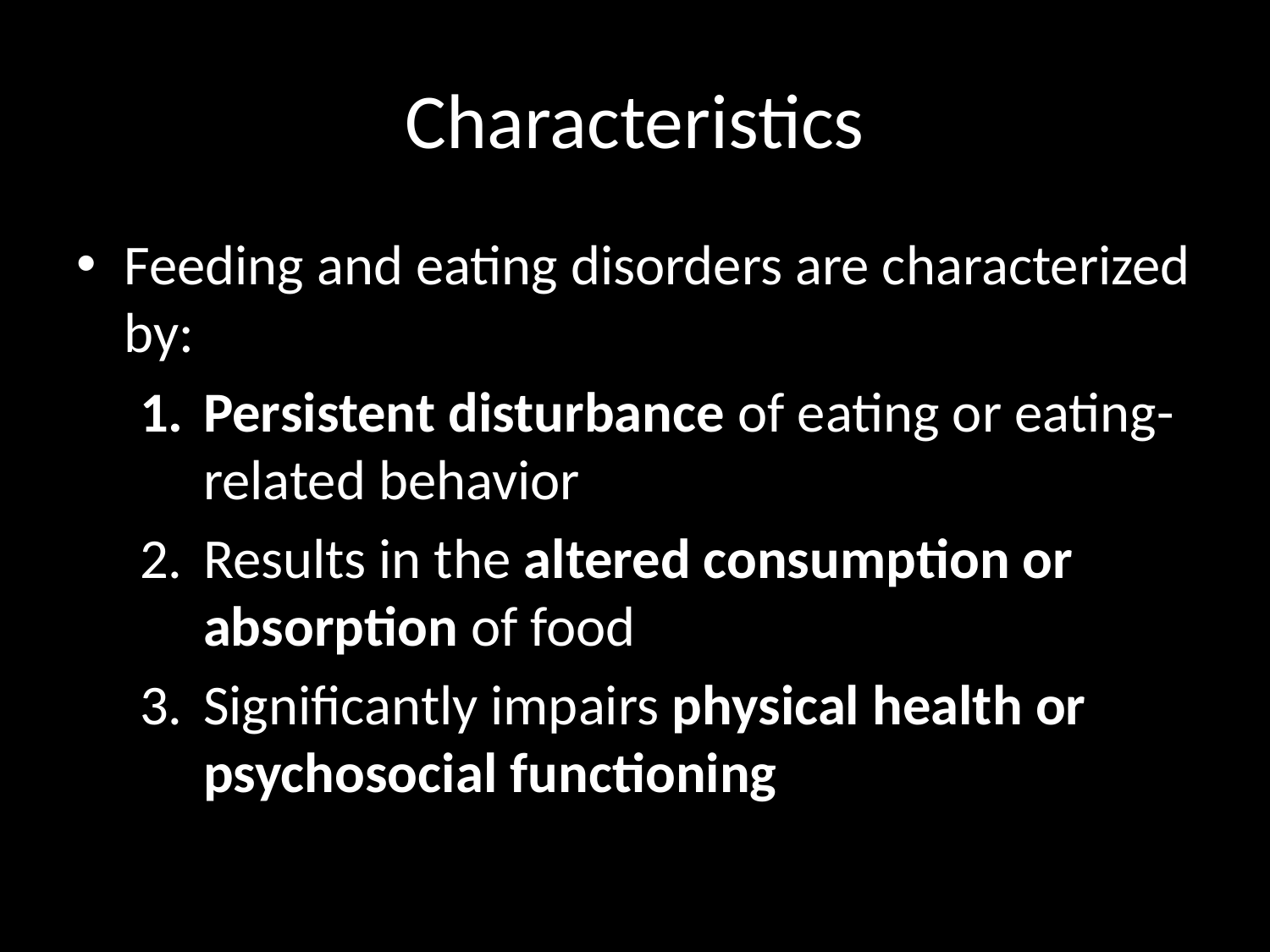

# Characteristics
Feeding and eating disorders are characterized by:
Persistent disturbance of eating or eating-related behavior
Results in the altered consumption or absorption of food
Significantly impairs physical health or psychosocial functioning